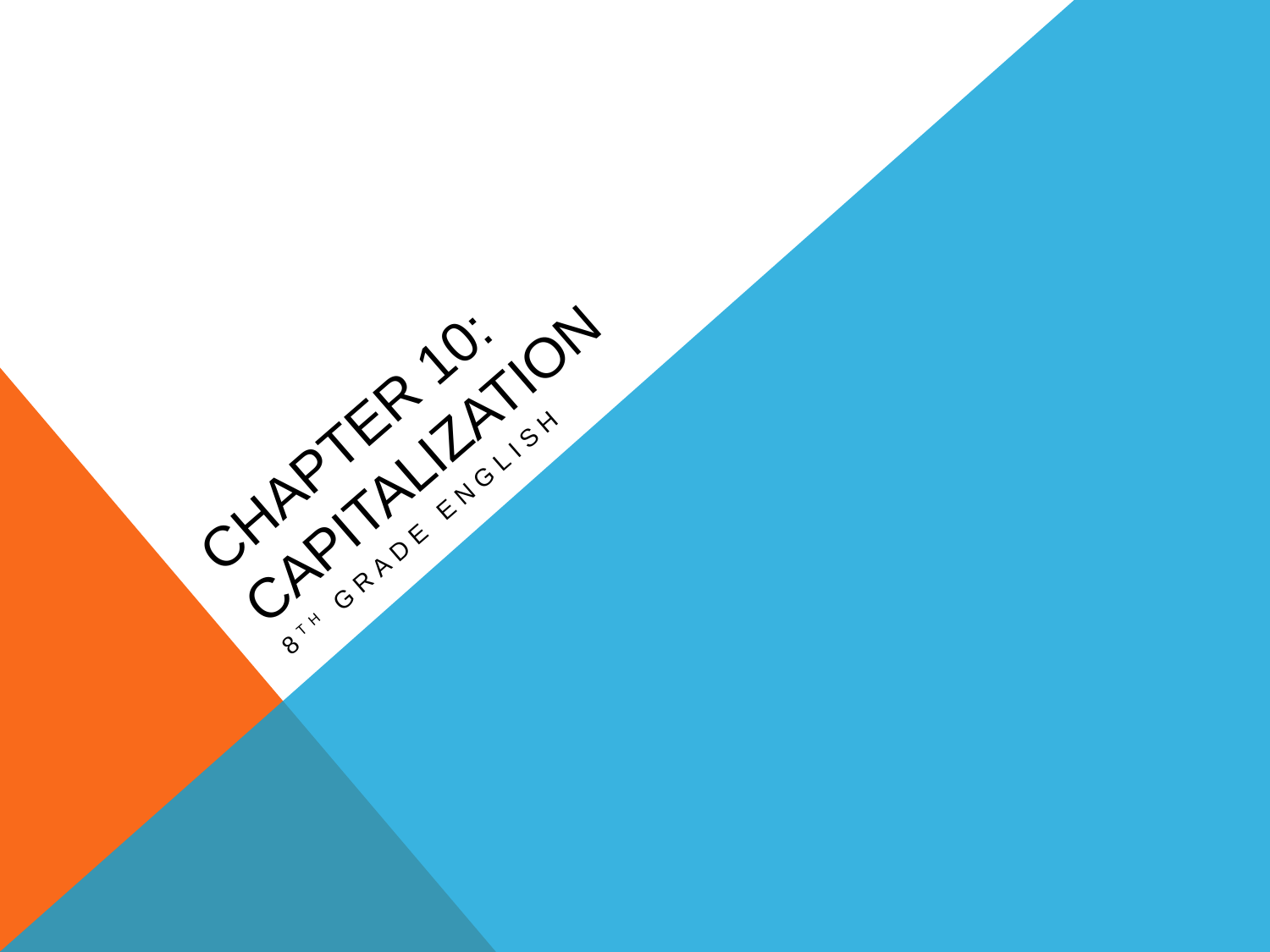

# Chapter 10: Capitalization
8th grade english